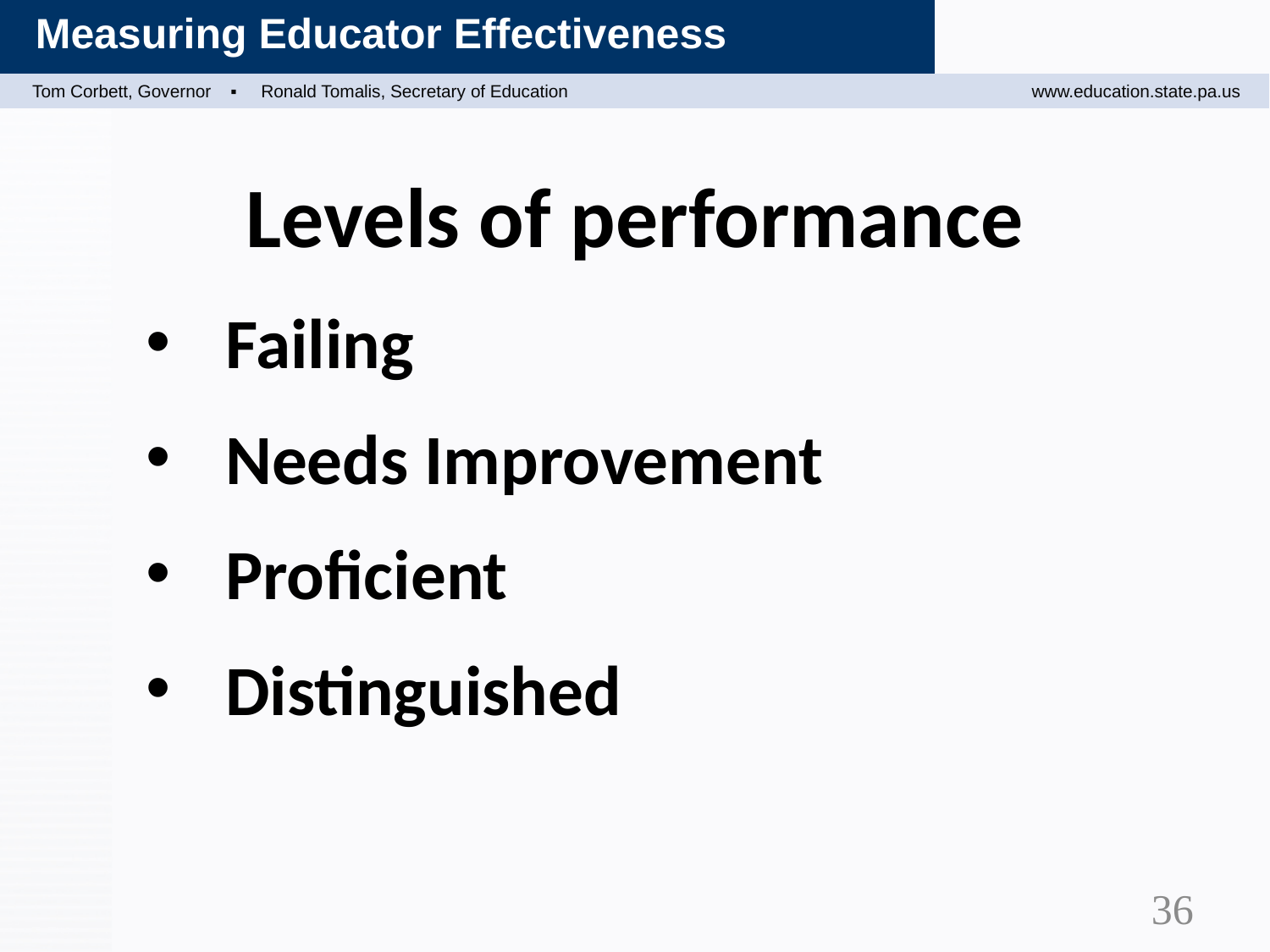

# Levels of performance
Failing
Needs Improvement
Proficient
Distinguished
36